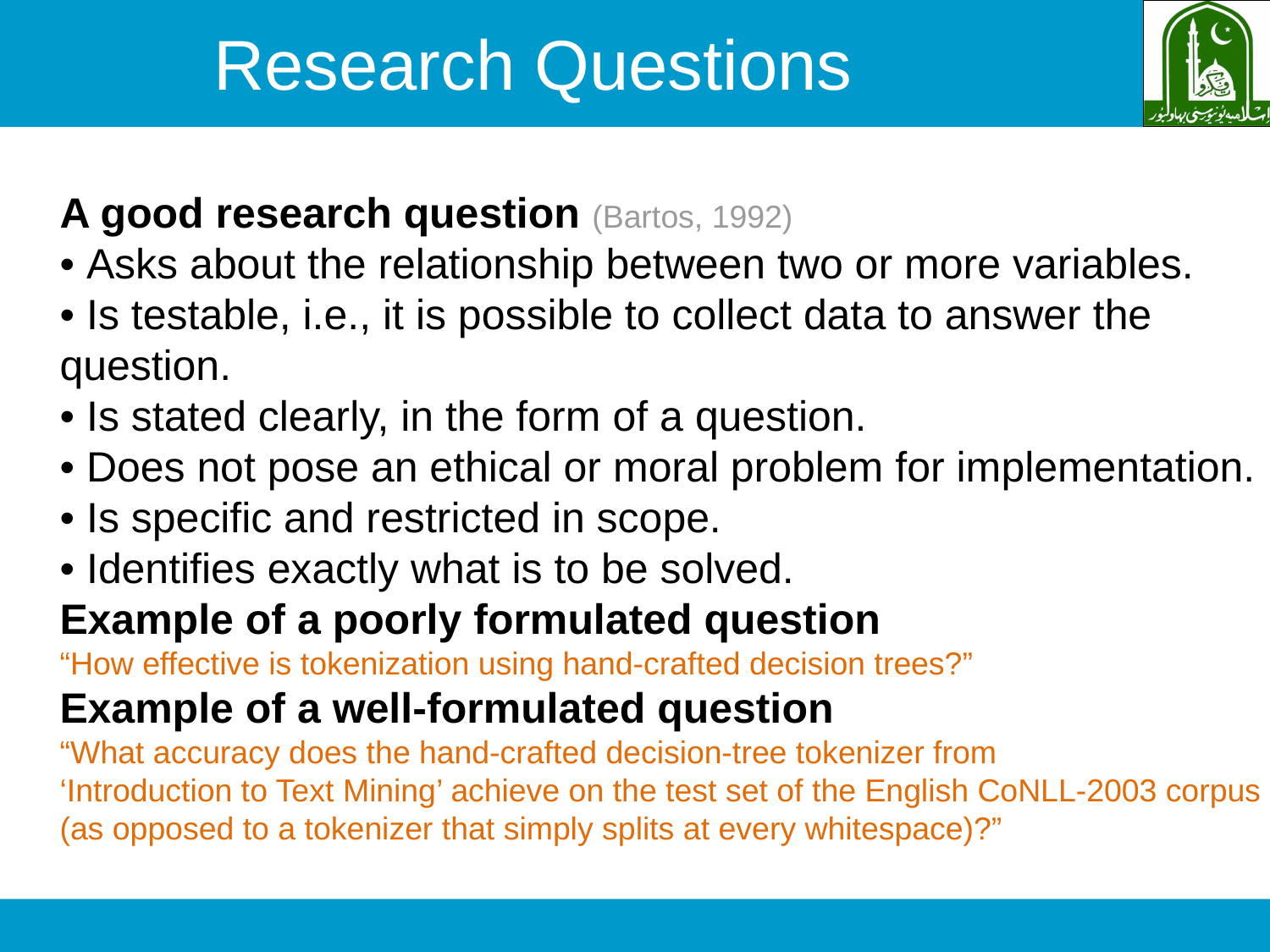

# Research Questions
A good research question (Bartos, 1992)
• Asks about the relationship between two or more variables.
• Is testable, i.e., it is possible to collect data to answer the question.
• Is stated clearly, in the form of a question.
• Does not pose an ethical or moral problem for implementation.
• Is specific and restricted in scope.
• Identifies exactly what is to be solved.
Example of a poorly formulated question
“How effective is tokenization using hand-crafted decision trees?”
Example of a well-formulated question
“What accuracy does the hand-crafted decision-tree tokenizer from
‘Introduction to Text Mining’ achieve on the test set of the English CoNLL-2003 corpus
(as opposed to a tokenizer that simply splits at every whitespace)?”